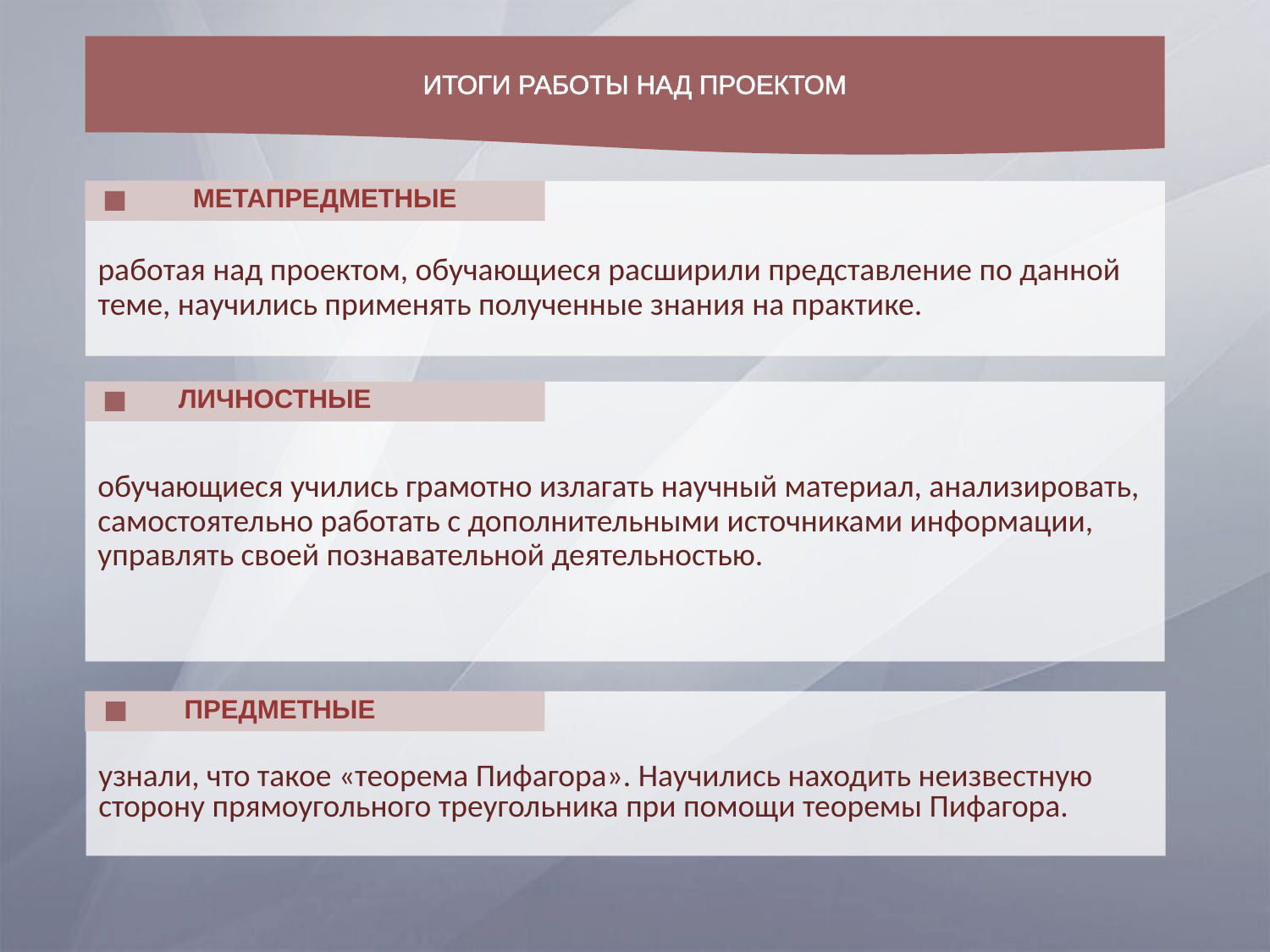

ИТОГИ РАБОТЫ НАД ПРОЕКТОМ
МЕТАПРЕДМЕТНЫЕ

работая над проектом, обучающиеся расширили представление по данной теме, научились применять полученные знания на практике.

ЛИЧНОСТНЫЕ

обучающиеся учились грамотно излагать научный материал, анализировать, самостоятельно работать с дополнительными источниками информации, управлять своей познавательной деятельностью.

ПРЕДМЕТНЫЕ

узнали, что такое «теорема Пифагора». Научились находить неизвестную сторону прямоугольного треугольника при помощи теоремы Пифагора.